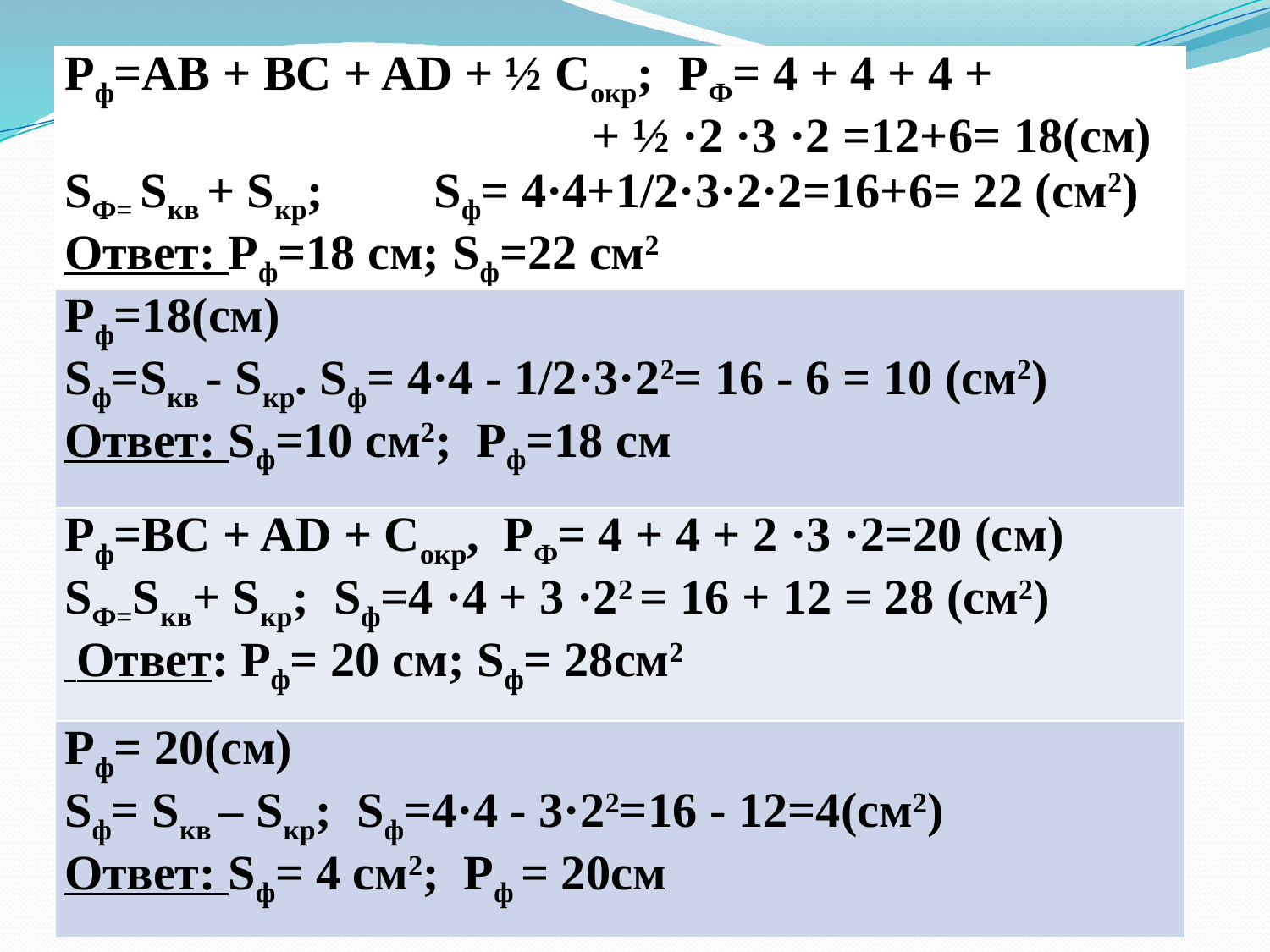

| Pф=AB + BC + AD + ½ Cокр; PФ= 4 + 4 + 4 + + ½ ·2 ·3 ·2 =12+6= 18(см) SФ= Sкв + Sкр; Sф= 4·4+1/2·3·2·2=16+6= 22 (см2) Ответ: Pф=18 см; Sф=22 см2 |
| --- |
| Pф=18(см) Sф=Sкв - Sкр. Sф= 4·4 - 1/2·3·22= 16 - 6 = 10 (см2) Ответ: Sф=10 см2; Pф=18 см |
| Pф=BC + AD + Cокр, PФ= 4 + 4 + 2 ·3 ·2=20 (cм) SФ=Sкв+ Sкр; Sф=4 ·4 + 3 ·22 = 16 + 12 = 28 (см2) Ответ: Pф= 20 см; Sф= 28см2 |
| Pф= 20(см) Sф= Sкв – Sкр; Sф=4·4 - 3·22=16 - 12=4(см2) Ответ: Sф= 4 см2; Pф = 20см |